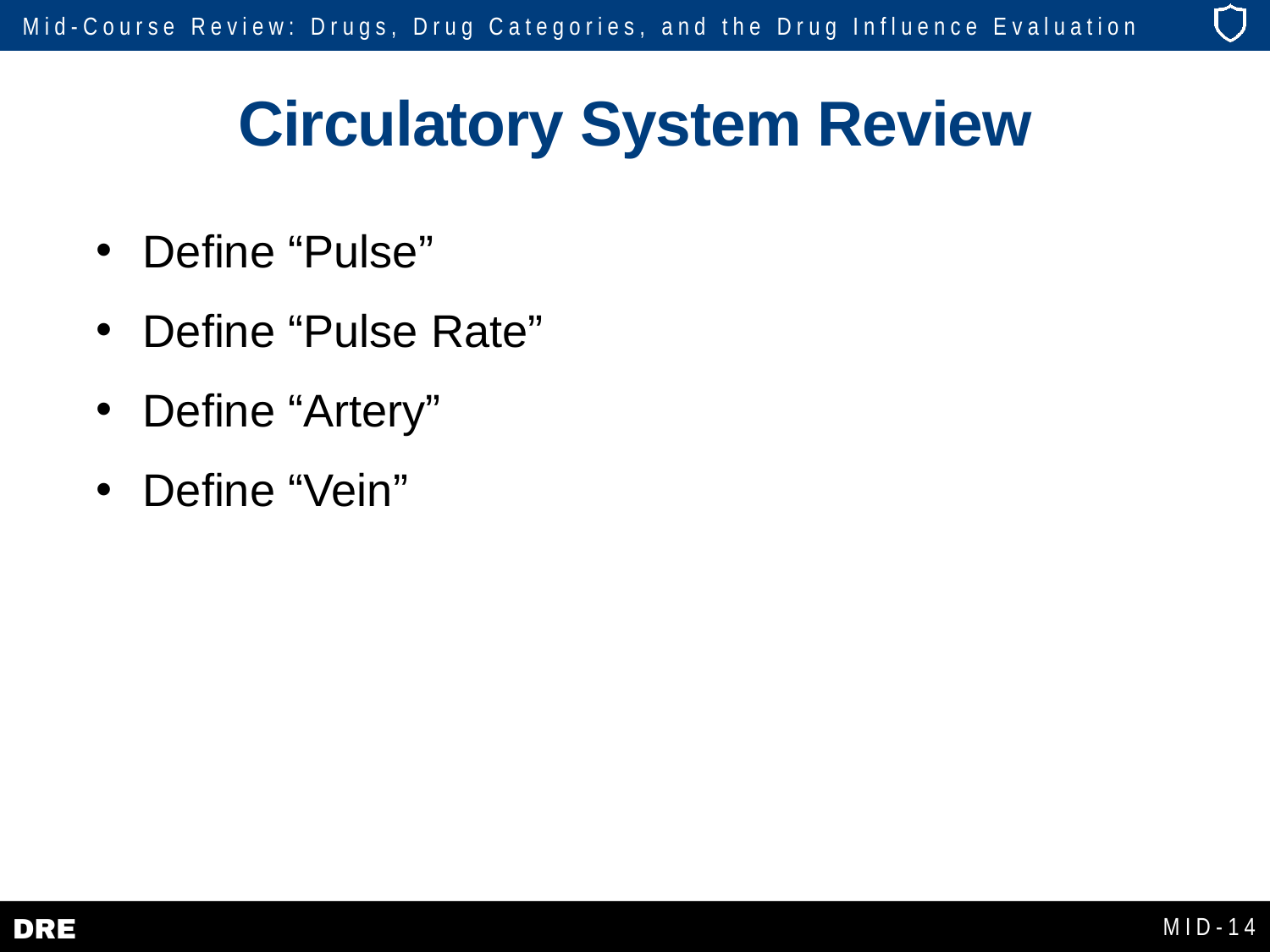

# Circulatory System Review
Define “Pulse”
Define “Pulse Rate”
Define “Artery”
Define “Vein”

MID-14